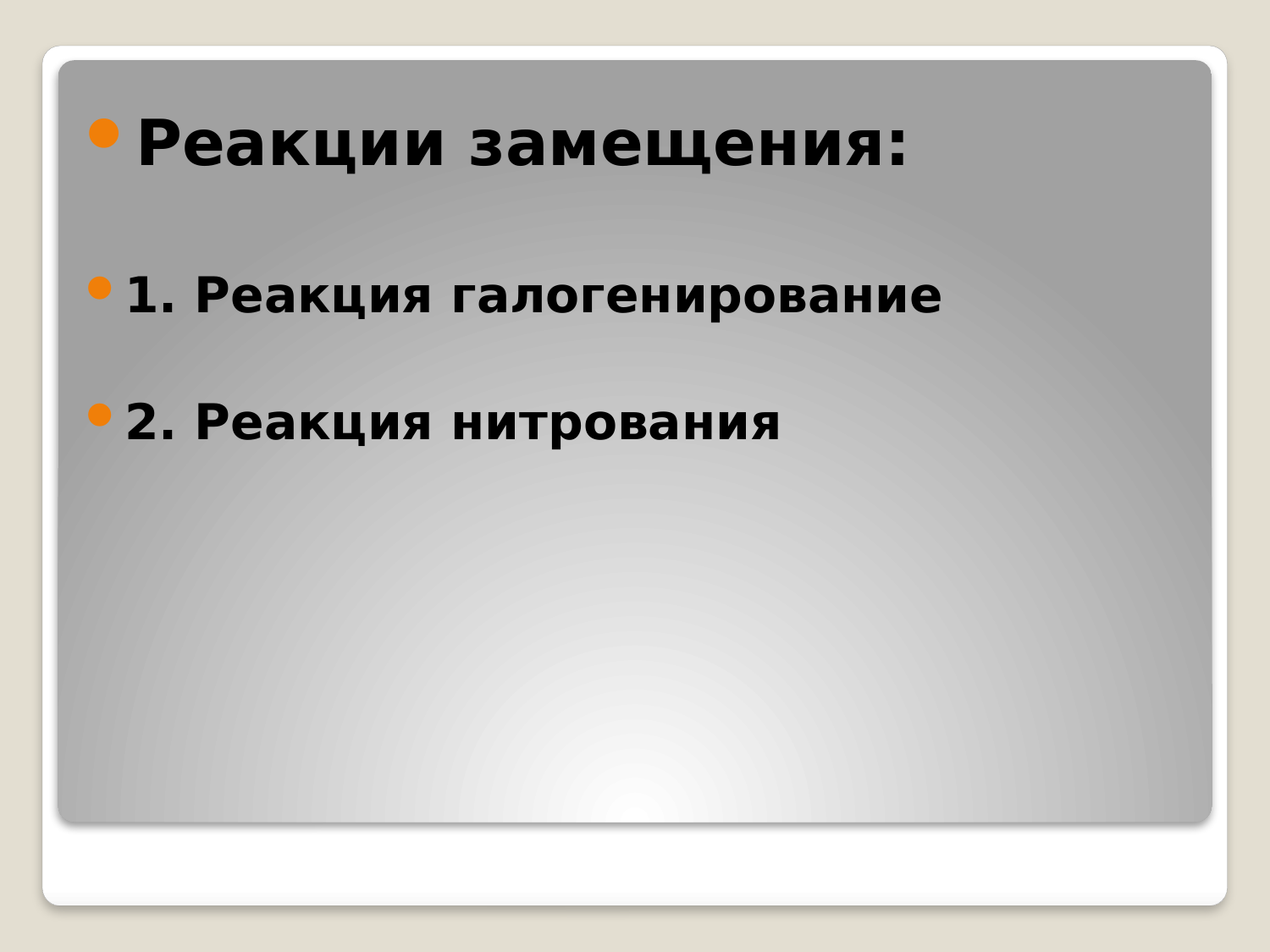

#
Реакции замещения:

1. Реакция галогенирование

2. Реакция нитрования